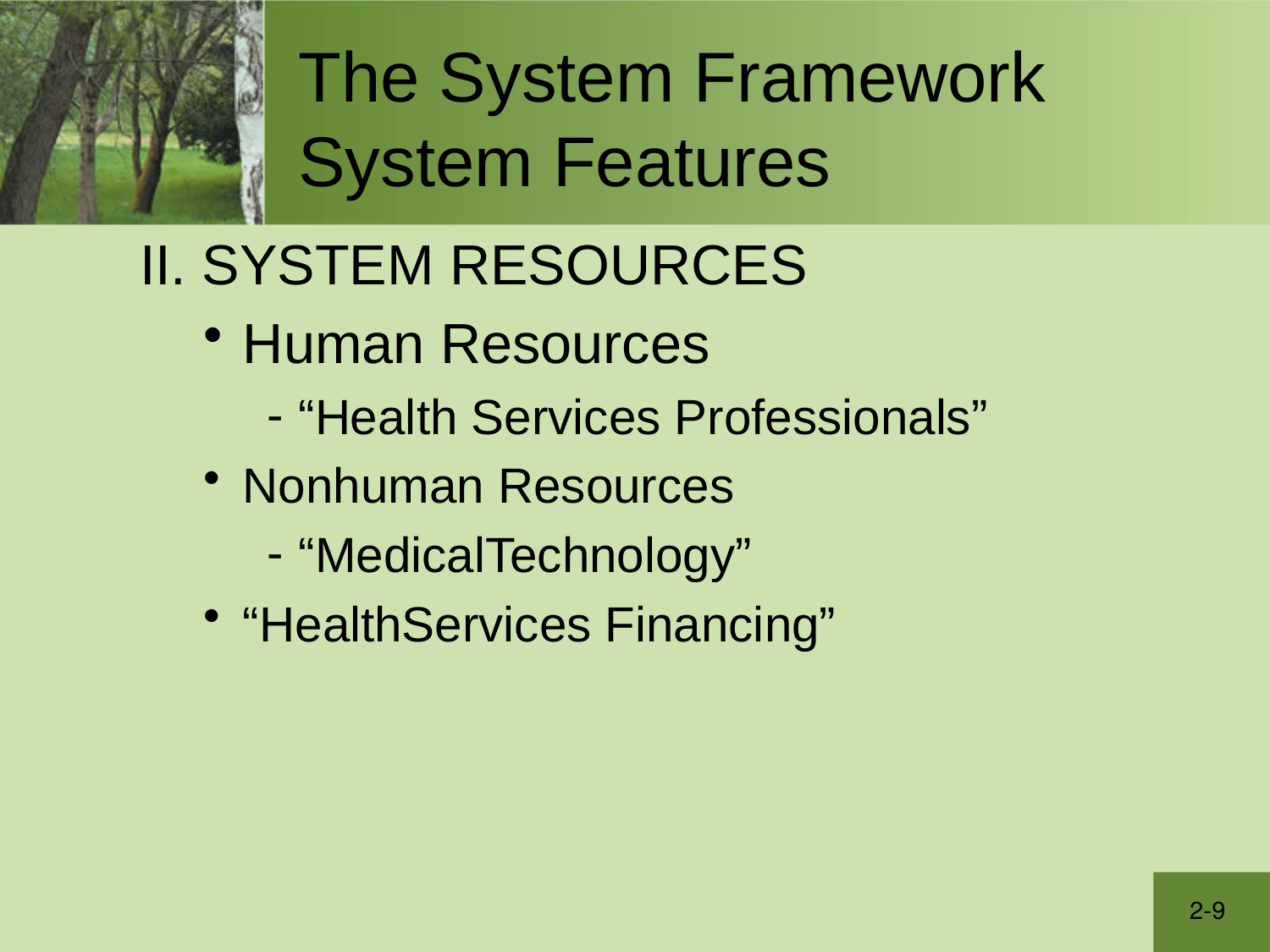

# The System Framework System Features
II. SYSTEM RESOURCES
Human Resources
“Health Services Professionals”
Nonhuman Resources
“MedicalTechnology”
“HealthServices Financing”
2-9